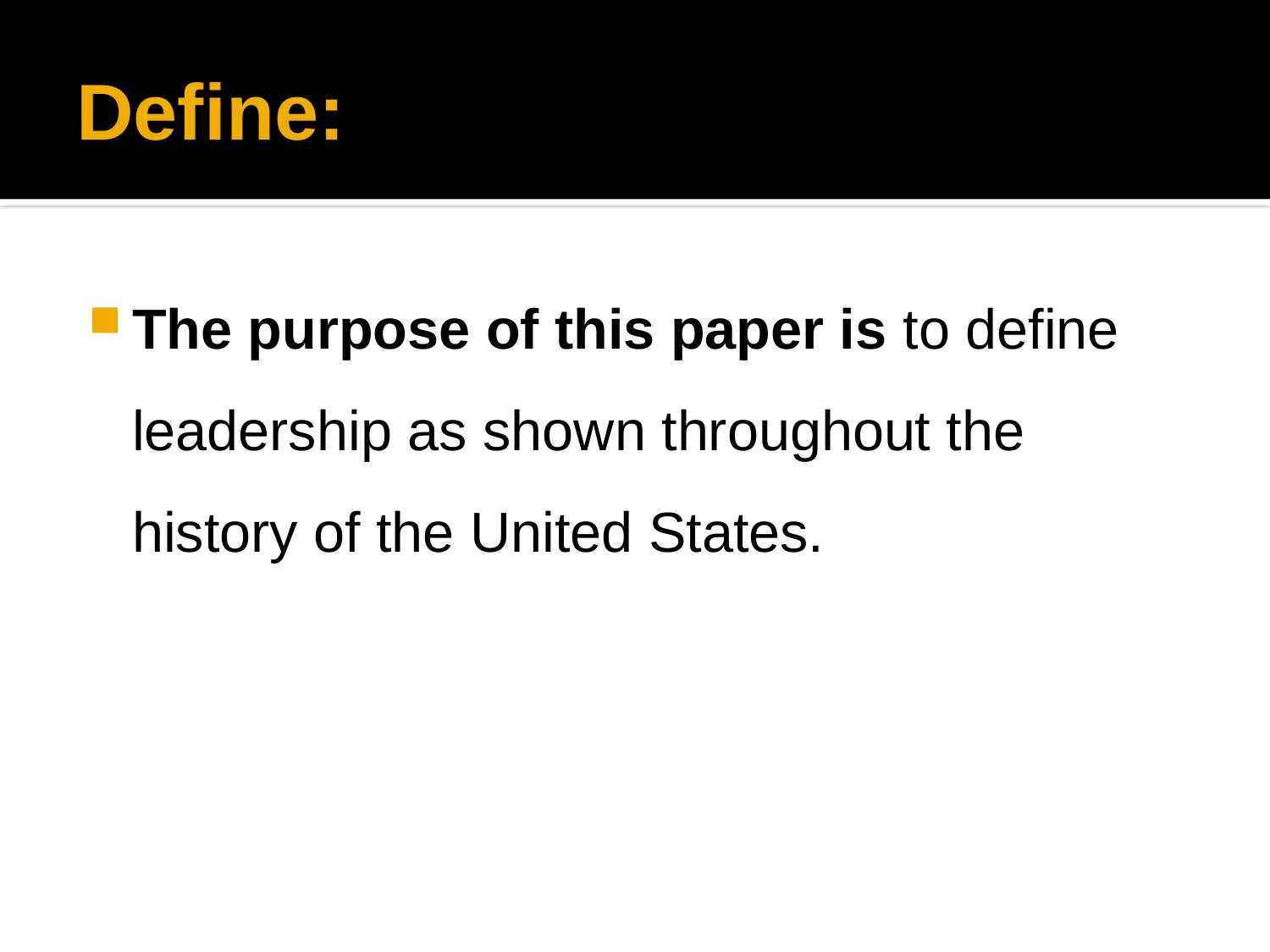

# Define:
The purpose of this paper is to define leadership as shown throughout the history of the United States.